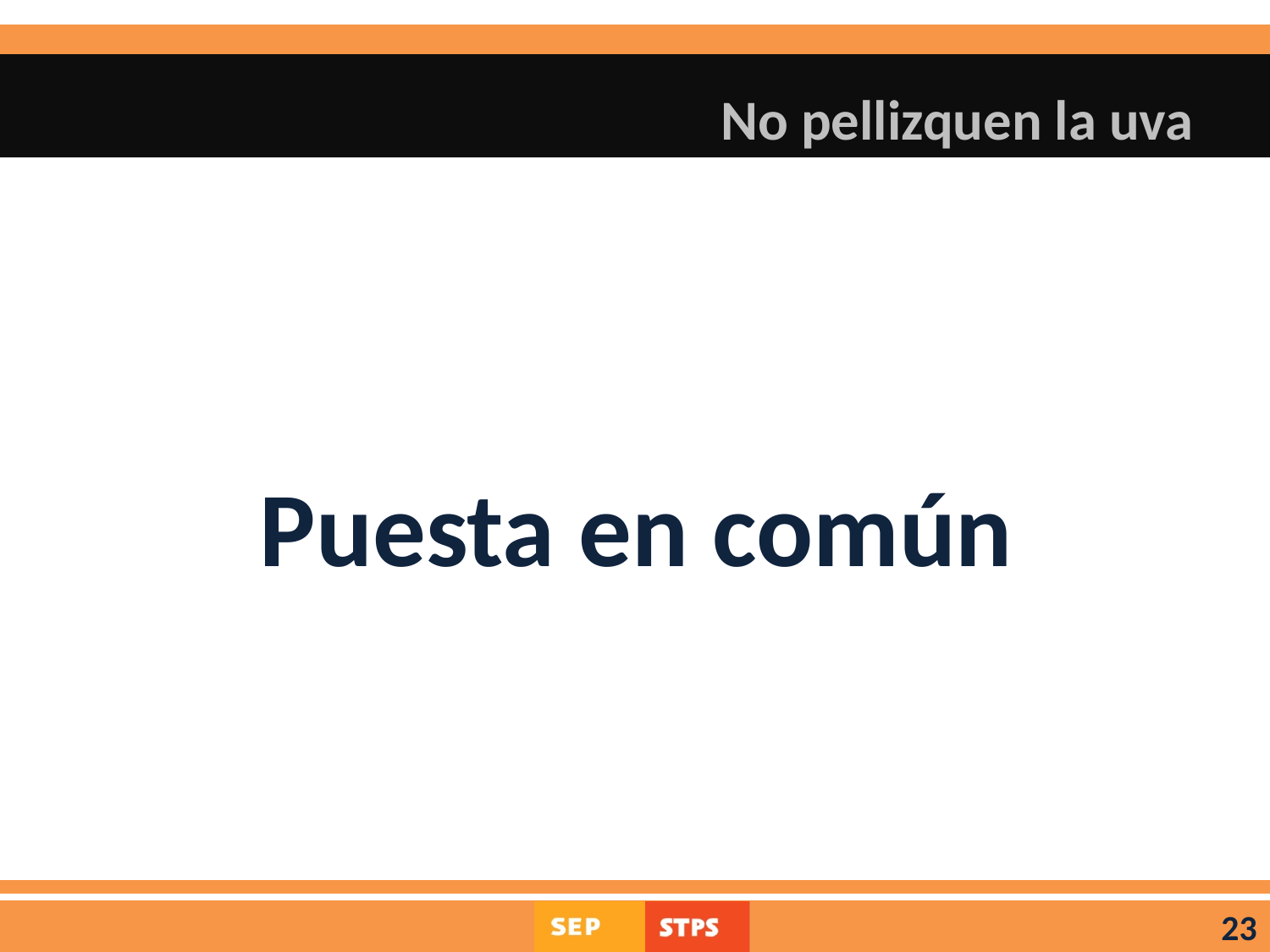

# No pellizquen la uva
Puesta en común

23